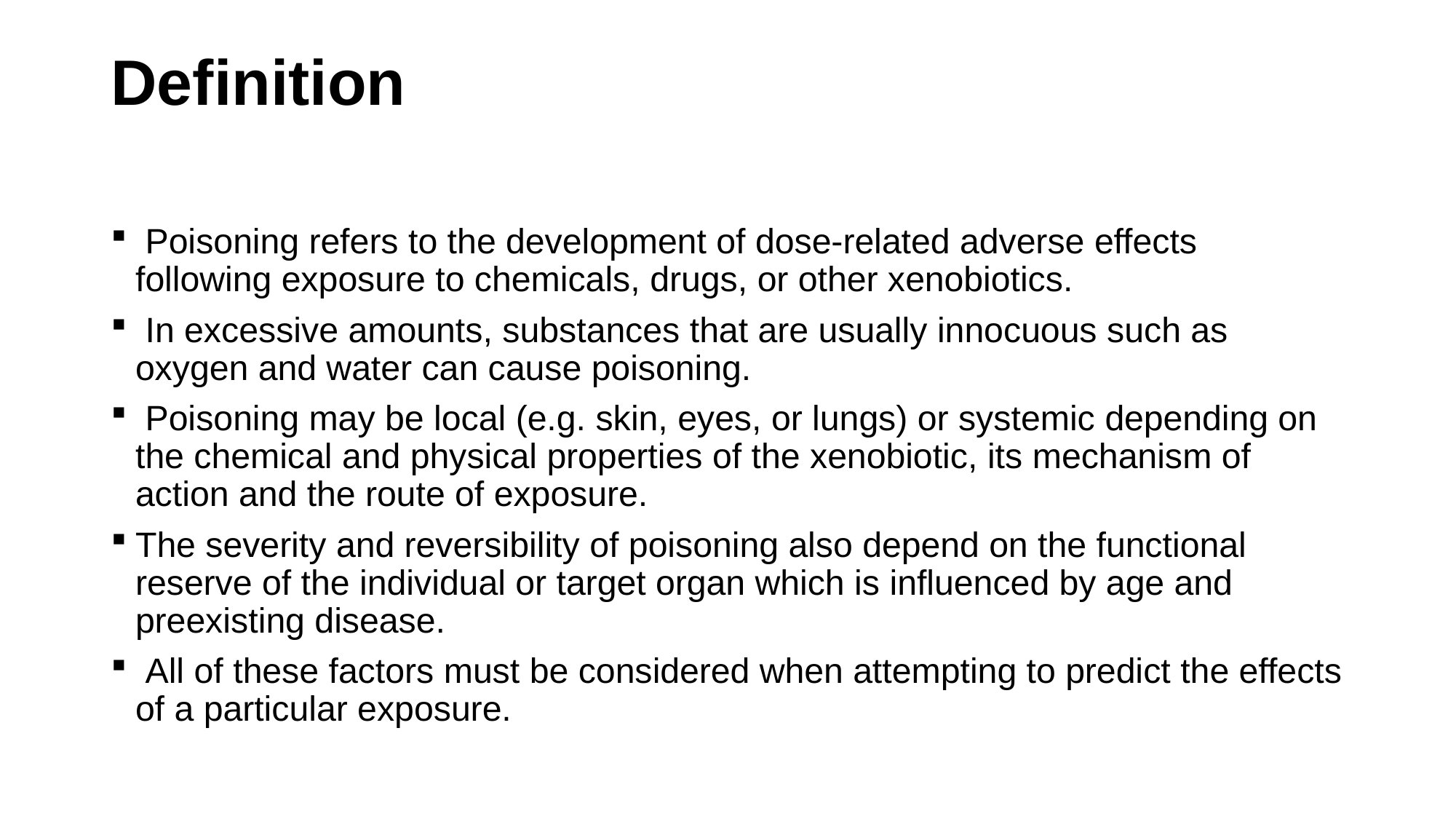

# Definition
 Poisoning refers to the development of dose-related adverse effects following exposure to chemicals, drugs, or other xenobiotics.
 In excessive amounts, substances that are usually innocuous such as oxygen and water can cause poisoning.
 Poisoning may be local (e.g. skin, eyes, or lungs) or systemic depending on the chemical and physical properties of the xenobiotic, its mechanism of action and the route of exposure.
The severity and reversibility of poisoning also depend on the functional reserve of the individual or target organ which is influenced by age and preexisting disease.
 All of these factors must be considered when attempting to predict the effects of a particular exposure.